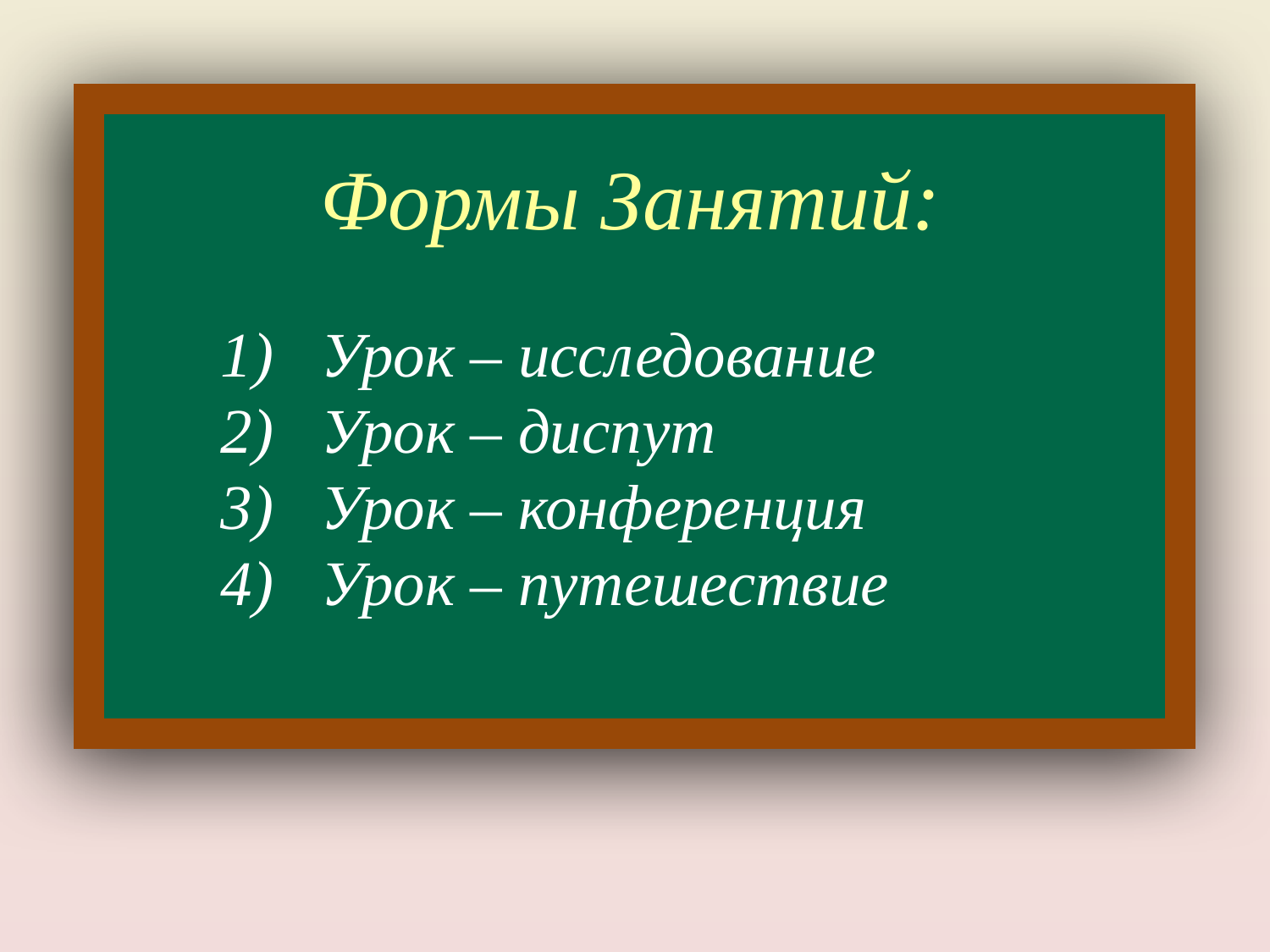

Формы Занятий:
   Урок – исследование
   Урок – диспут
   Урок – конференция
   Урок – путешествие